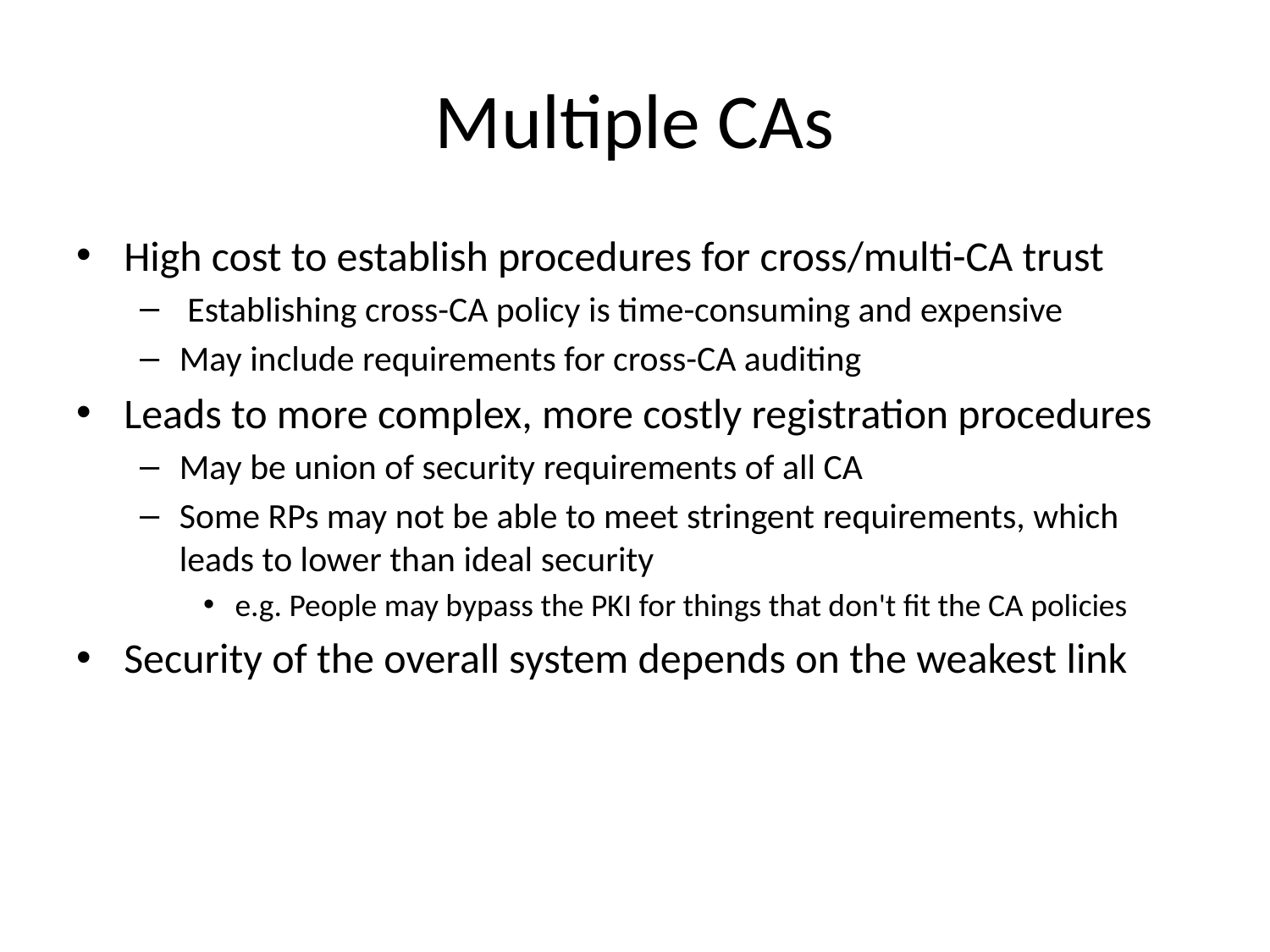

# Multiple CAs
High cost to establish procedures for cross/multi-CA trust
 Establishing cross-CA policy is time-consuming and expensive
May include requirements for cross-CA auditing
Leads to more complex, more costly registration procedures
May be union of security requirements of all CA
Some RPs may not be able to meet stringent requirements, which leads to lower than ideal security
e.g. People may bypass the PKI for things that don't fit the CA policies
Security of the overall system depends on the weakest link